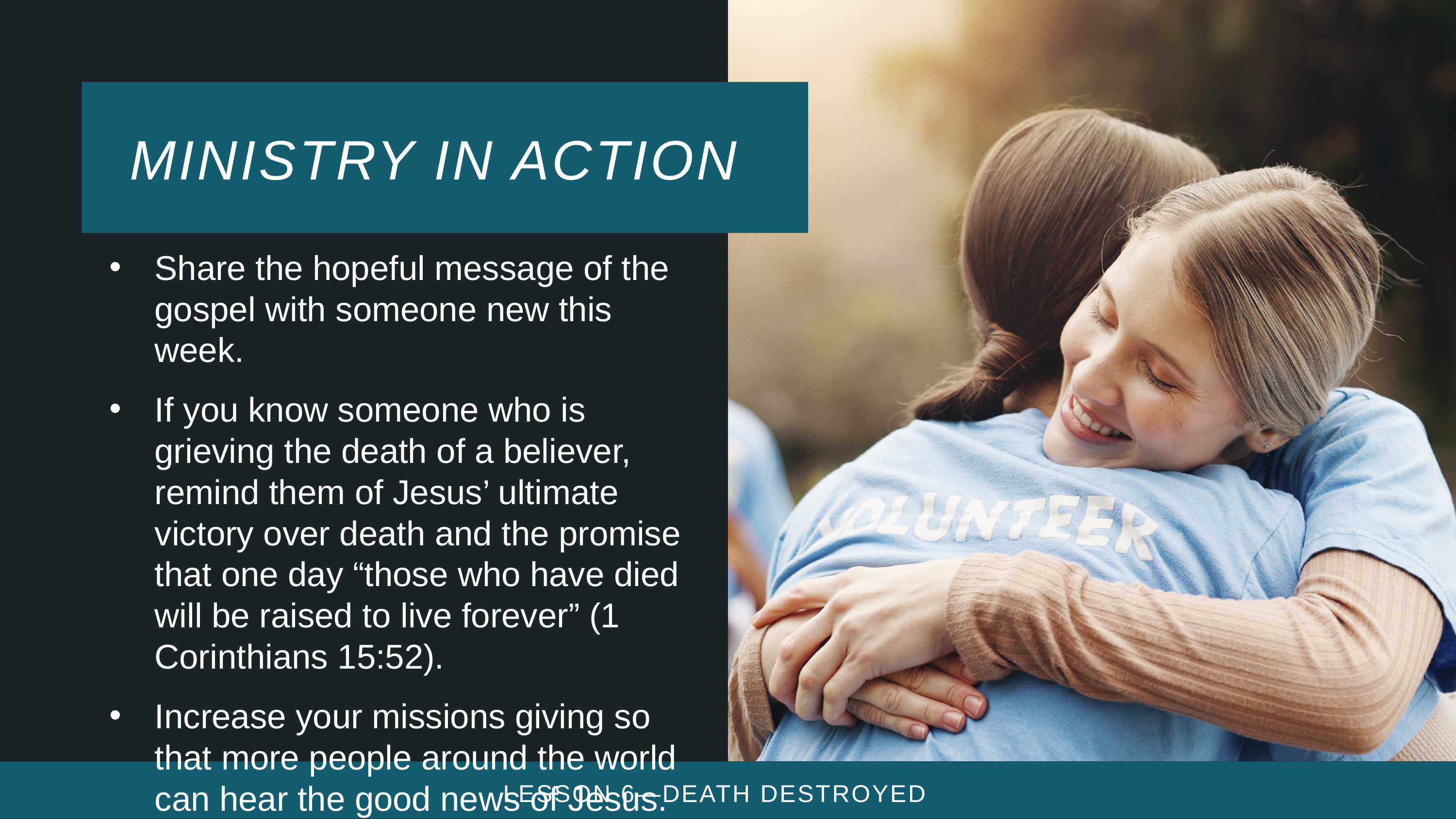

Share the hopeful message of the gospel with someone new this week.
If you know someone who is grieving the death of a believer, remind them of Jesus’ ultimate victory over death and the promise that one day “those who have died will be raised to live forever” (1 Corinthians 15:52).
Increase your missions giving so that more people around the world can hear the good news of Jesus.